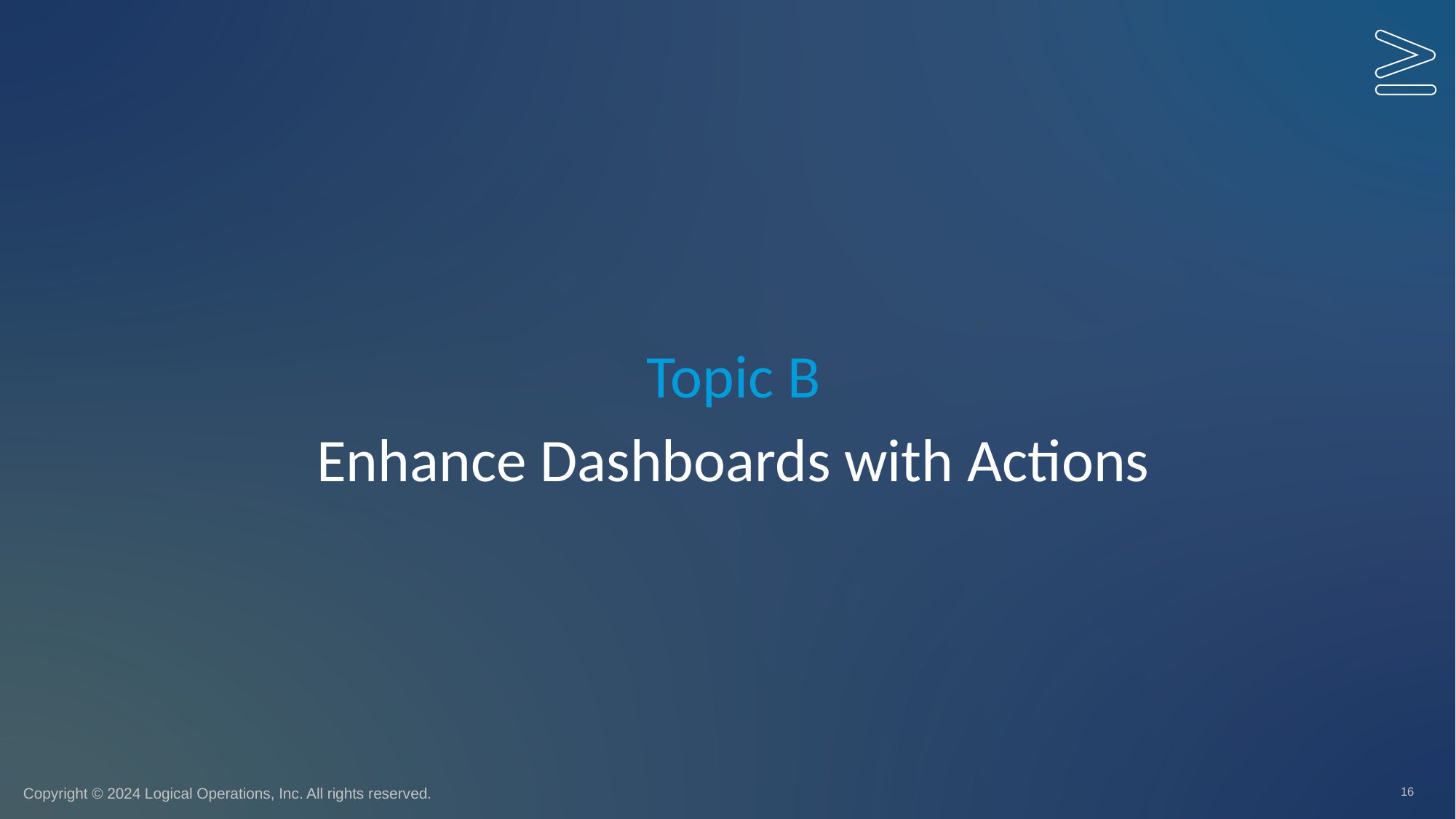

Topic B
# Enhance Dashboards with Actions
16